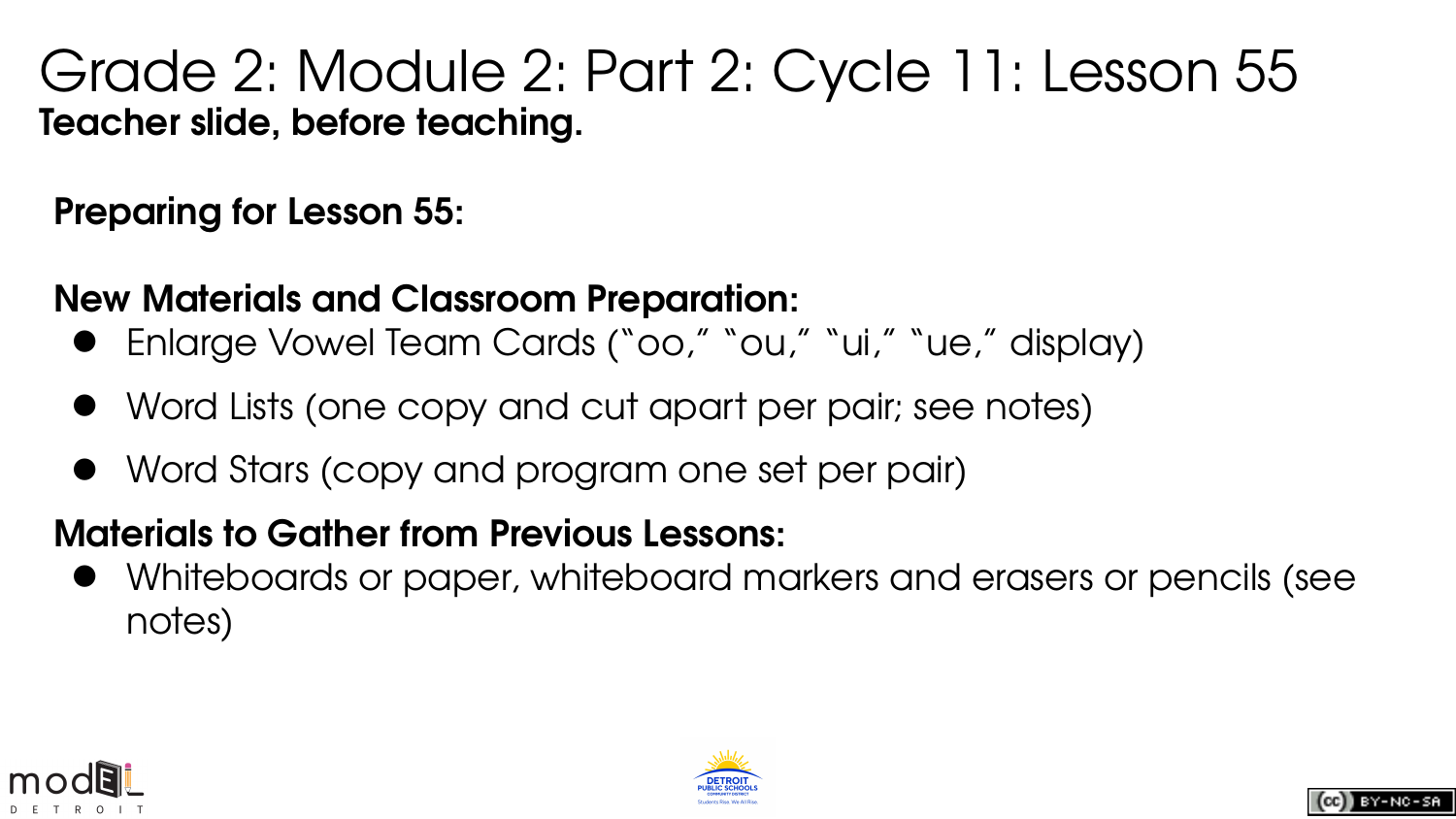

# Grade 2: Module 2: Part 2: Cycle 11: Lesson 55
Teacher slide, before teaching.
Preparing for Lesson 55:

New Materials and Classroom Preparation:
Enlarge Vowel Team Cards (“oo,” “ou,” “ui,” “ue,” display)
Word Lists (one copy and cut apart per pair; see notes)
Word Stars (copy and program one set per pair)
Materials to Gather from Previous Lessons:
Whiteboards or paper, whiteboard markers and erasers or pencils (see notes)